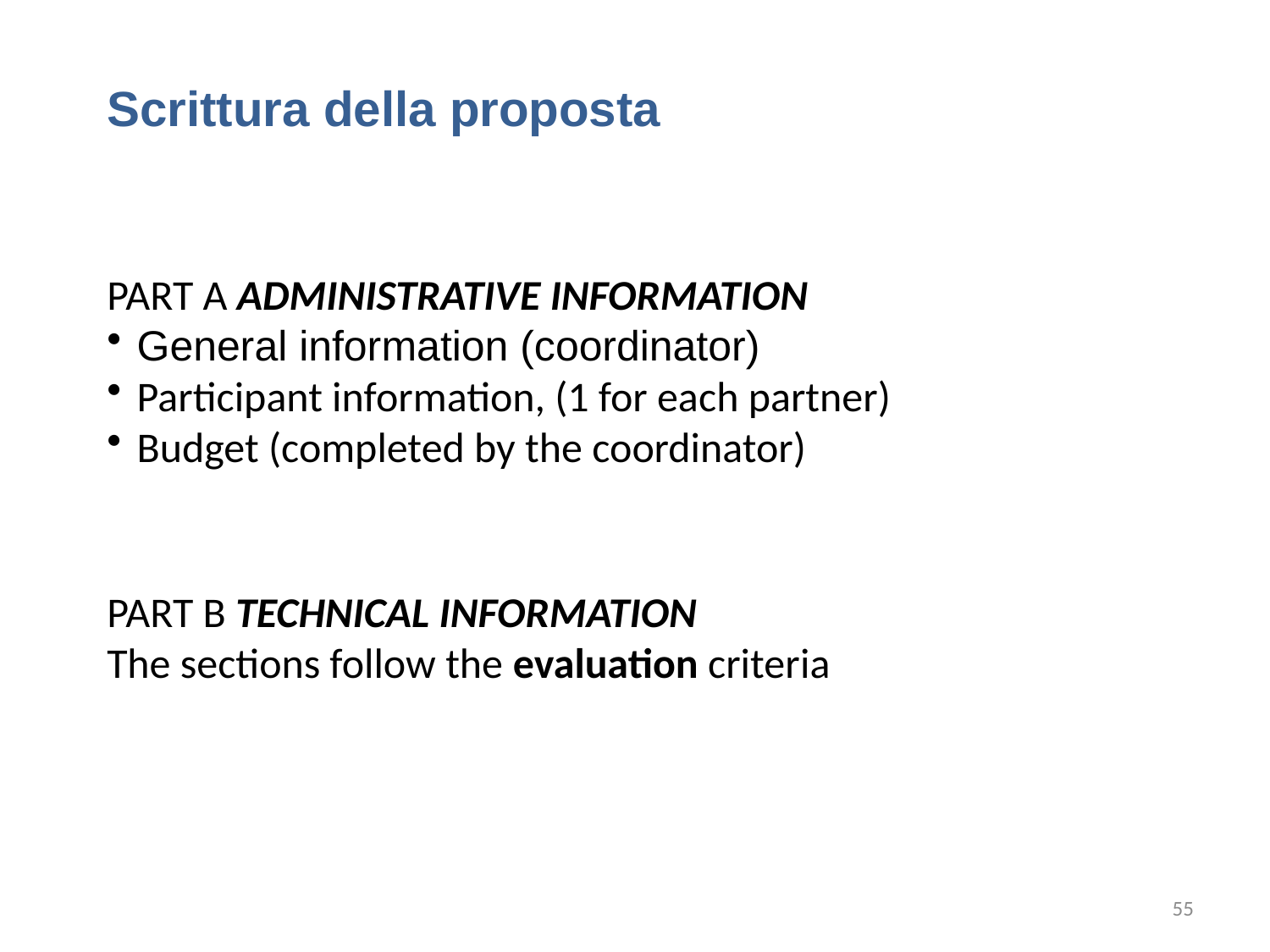

Scrittura della proposta

PART A ADMINISTRATIVE INFORMATION
General information (coordinator)
Participant information, (1 for each partner)
Budget (completed by the coordinator)

PART B TECHNICAL INFORMATION
The sections follow the evaluation criteria
55